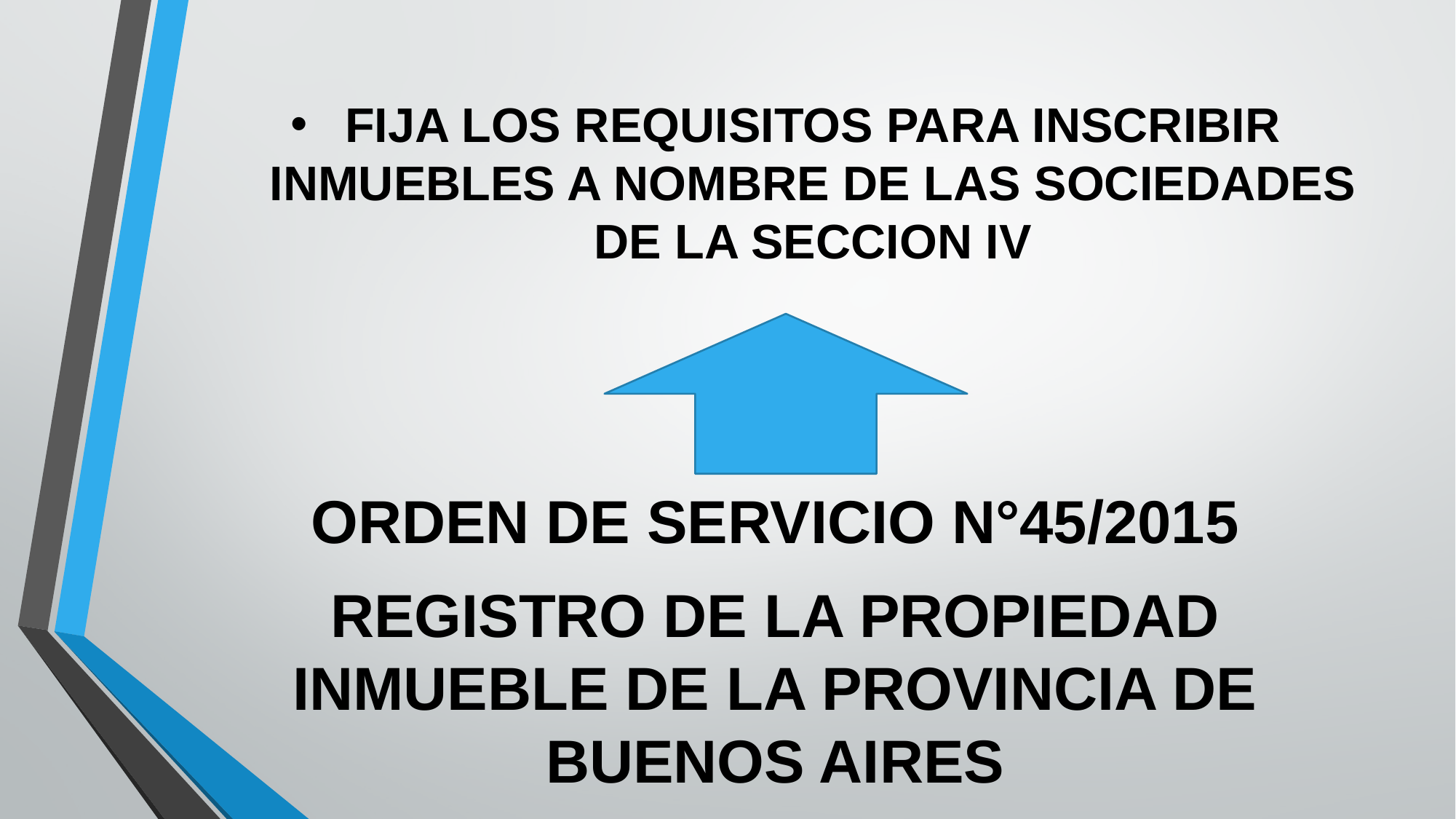

# FIJA LOS REQUISITOS PARA INSCRIBIR INMUEBLES A NOMBRE DE LAS SOCIEDADES DE LA SECCION IV

ORDEN DE SERVICIO N°45/2015
REGISTRO DE LA PROPIEDAD INMUEBLE DE LA PROVINCIA DE BUENOS AIRES